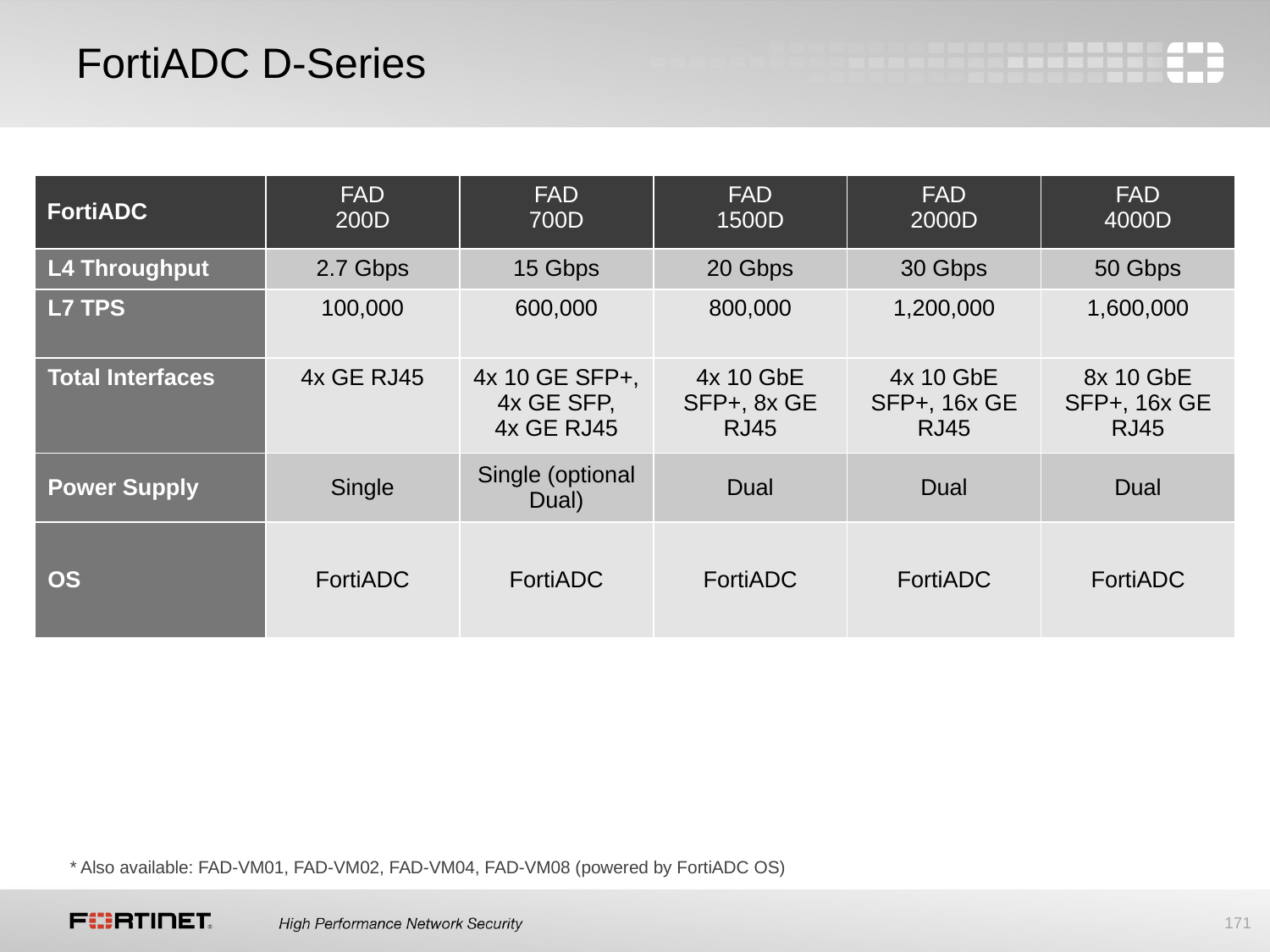

# FortiADC D-Series
| FortiADC | FAD 200D | FAD 700D | FAD 1500D | FAD 2000D | FAD 4000D |
| --- | --- | --- | --- | --- | --- |
| L4 Throughput | 2.7 Gbps | 15 Gbps | 20 Gbps | 30 Gbps | 50 Gbps |
| L7 TPS | 100,000 | 600,000 | 800,000 | 1,200,000 | 1,600,000 |
| Total Interfaces | 4x GE RJ45 | 4x 10 GE SFP+, 4x GE SFP, 4x GE RJ45 | 4x 10 GbE SFP+, 8x GE RJ45 | 4x 10 GbE SFP+, 16x GE RJ45 | 8x 10 GbE SFP+, 16x GE RJ45 |
| Power Supply | Single | Single (optional Dual) | Dual | Dual | Dual |
| OS | FortiADC | FortiADC | FortiADC | FortiADC | FortiADC |
* Also available: FAD-VM01, FAD-VM02, FAD-VM04, FAD-VM08 (powered by FortiADC OS)